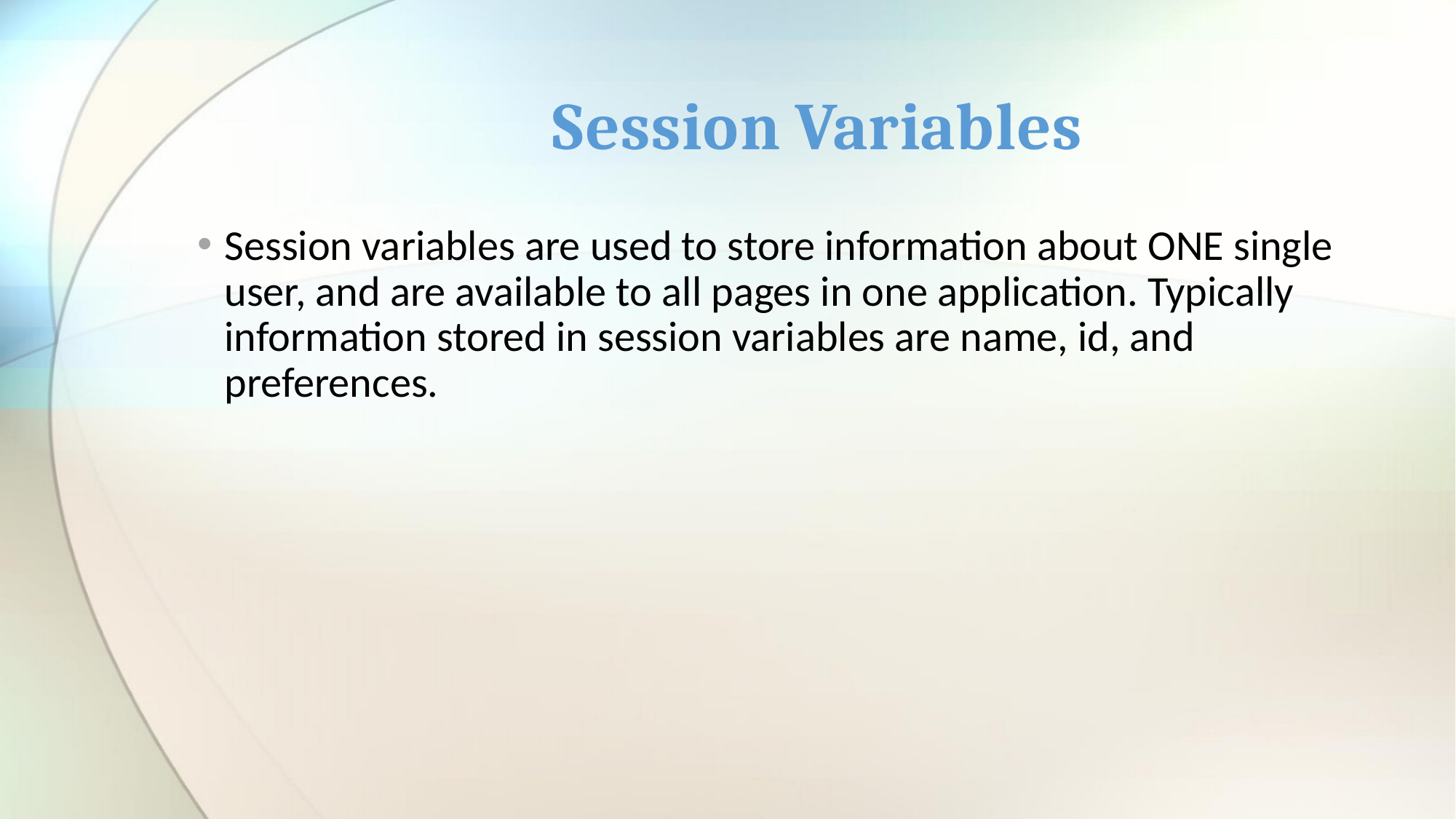

# Session Variables
Session variables are used to store information about ONE single user, and are available to all pages in one application. Typically information stored in session variables are name, id, and preferences.